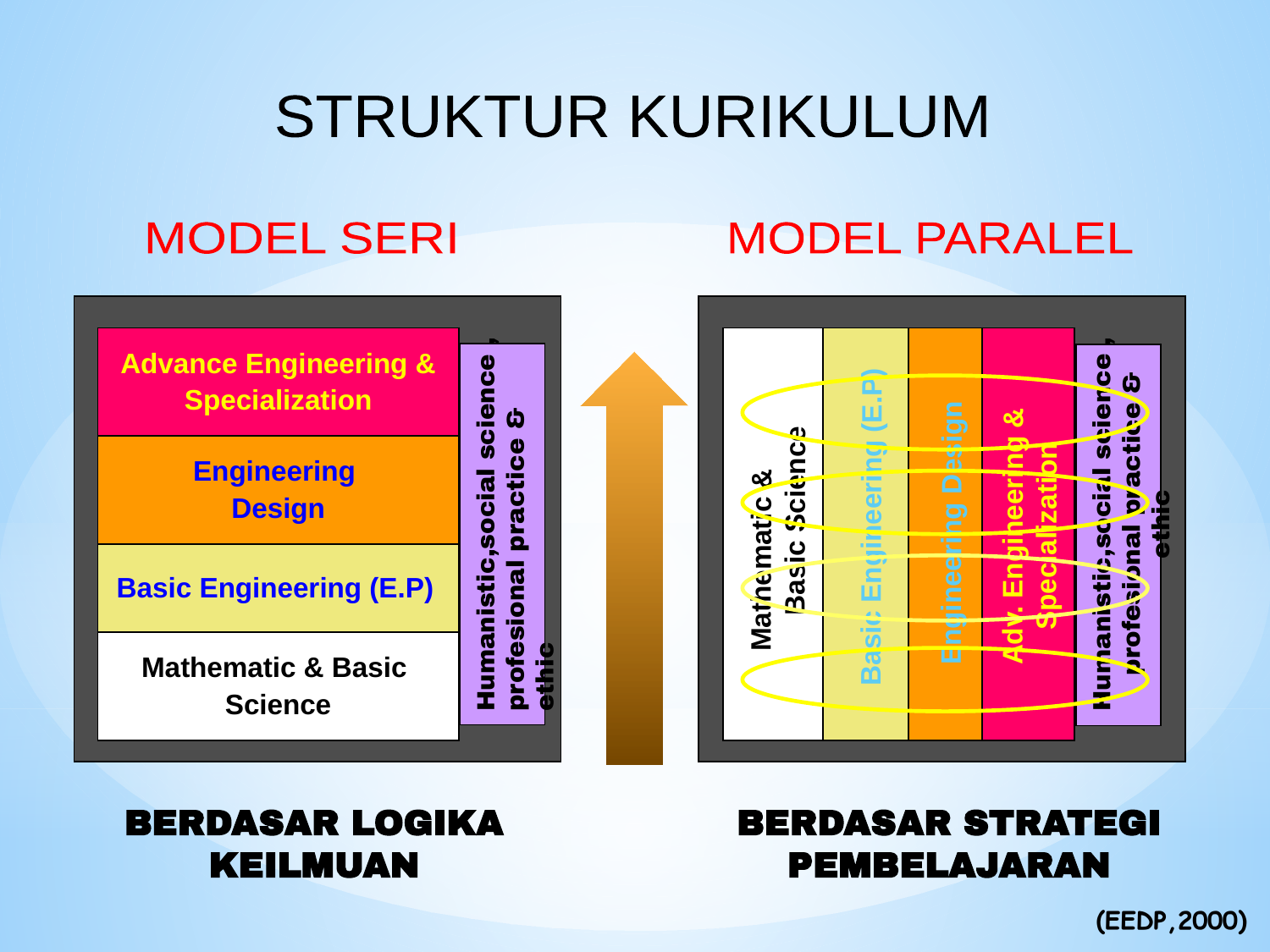

STRUKTUR KURIKULUM
MODEL SERI
MODEL PARALEL

Humanistic,social science , profesional practice & ethic

Humanistic,social science , profesional practice & ethic

| Advance Engineering & Specialization |
| --- |
| Engineering Design |
| Basic Engineering (E.P) |
| Mathematic & Basic Science |
|  |  |  |  |
| --- | --- | --- | --- |
Mathematic &           Basic Science
Adv. Engineering & Specialization
Basic Engineering (E.P)
Engineering Design

BERDASAR LOGIKA KEILMUAN
BERDASAR STRATEGI PEMBELAJARAN
(EEDP,2000)